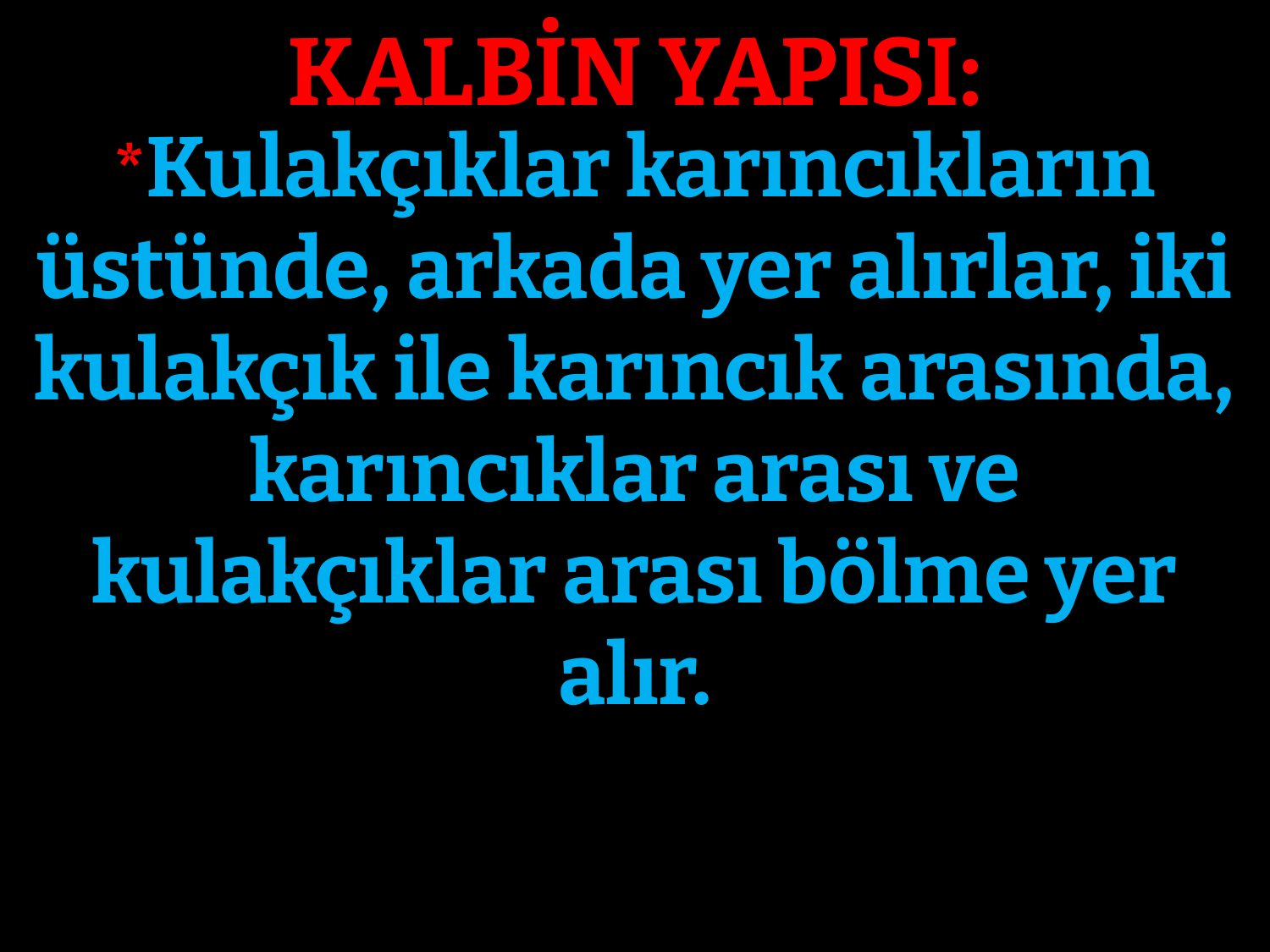

KALBİN YAPISI:
*Kulakçıklar karıncıkların üstünde, arkada yer alırlar, iki kulakçık ile karıncık arasında, karıncıklar arası ve kulakçıklar arası bölme yer alır.
#